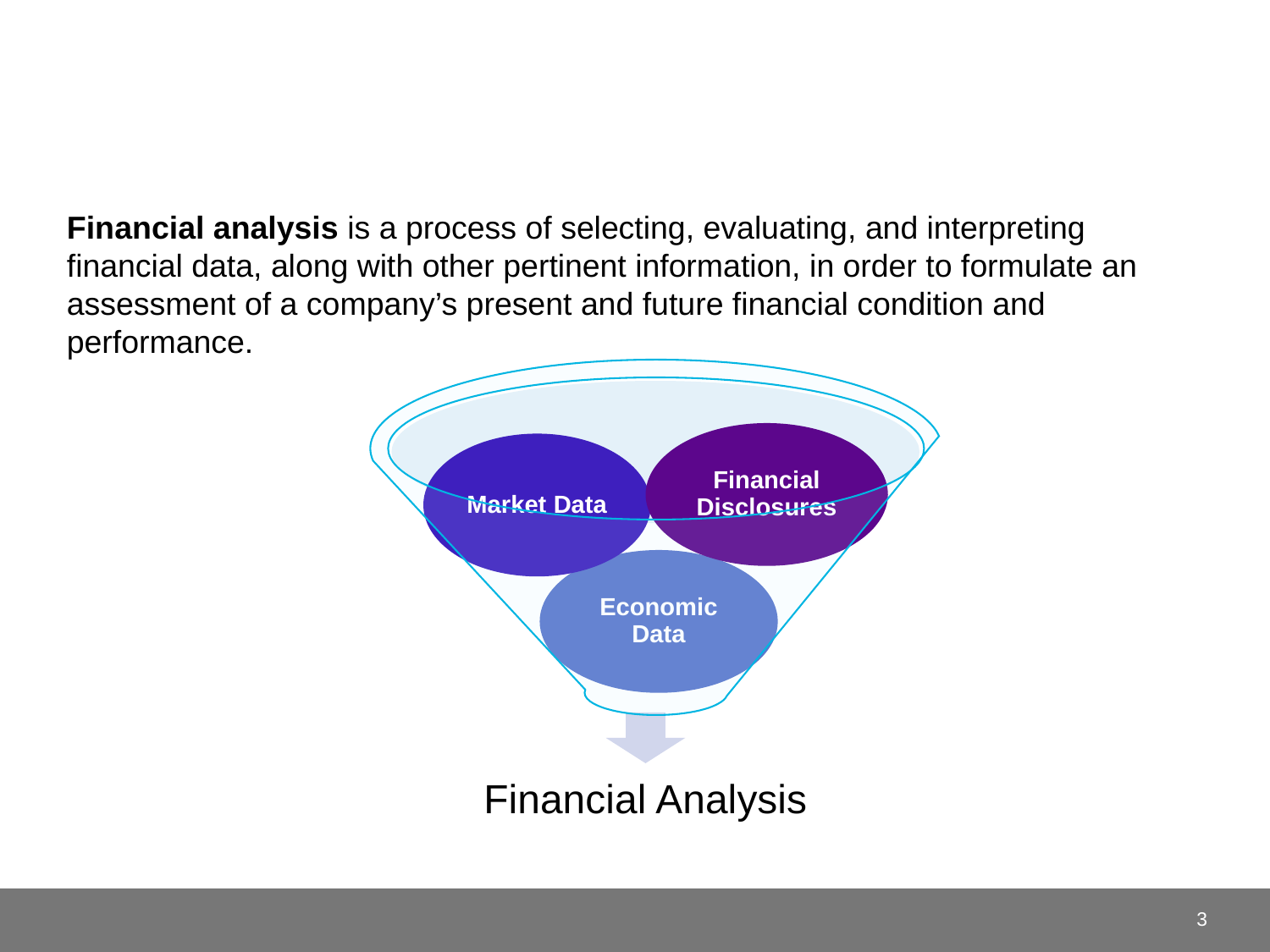

Financial analysis is a process of selecting, evaluating, and interpreting financial data, along with other pertinent information, in order to formulate an assessment of a company’s present and future financial condition and performance.
Financial Analysis
Economic Data
Market Data
Financial Disclosures
3